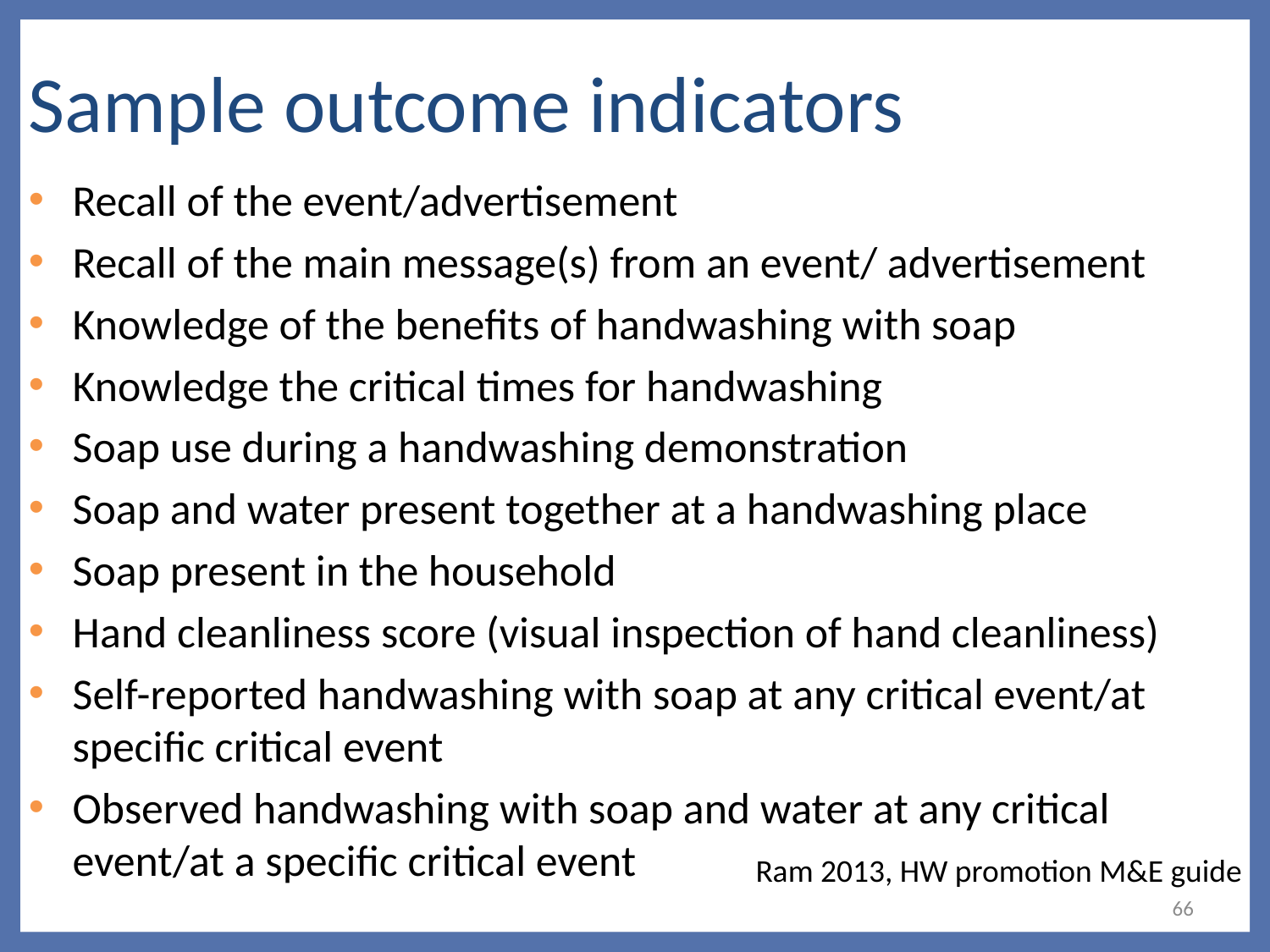

Sample outcome indicators
Recall of the event/advertisement
Recall of the main message(s) from an event/ advertisement
Knowledge of the benefits of handwashing with soap
Knowledge the critical times for handwashing
Soap use during a handwashing demonstration
Soap and water present together at a handwashing place
Soap present in the household
Hand cleanliness score (visual inspection of hand cleanliness)
Self-reported handwashing with soap at any critical event/at specific critical event
Observed handwashing with soap and water at any critical event/at a specific critical event

Ram 2013, HW promotion M&E guide
66